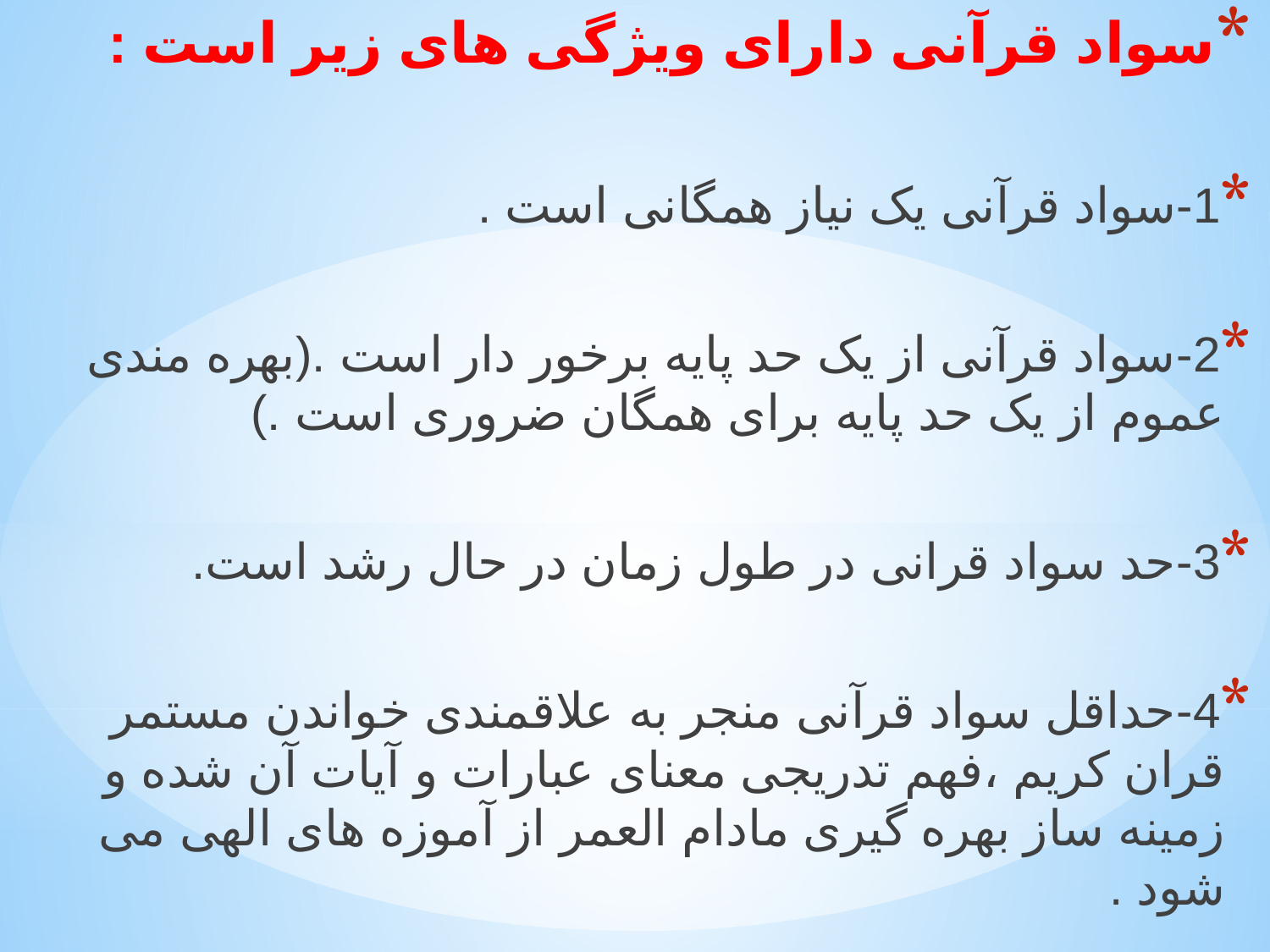

سواد قرآنی دارای ویژگی های زیر است :

1-سواد قرآنی یک نیاز همگانی است .

2-سواد قرآنی از یک حد پایه برخور دار است .(بهره مندی عموم از یک حد پایه برای همگان ضروری است .)

3-حد سواد قرانی در طول زمان در حال رشد است.

4-حداقل سواد قرآنی منجر به علاقمندی خواندن مستمر قران کریم ،فهم تدریجی معنای عبارات و آیات آن شده و زمینه ساز بهره گیری مادام العمر از آموزه های الهی می شود .